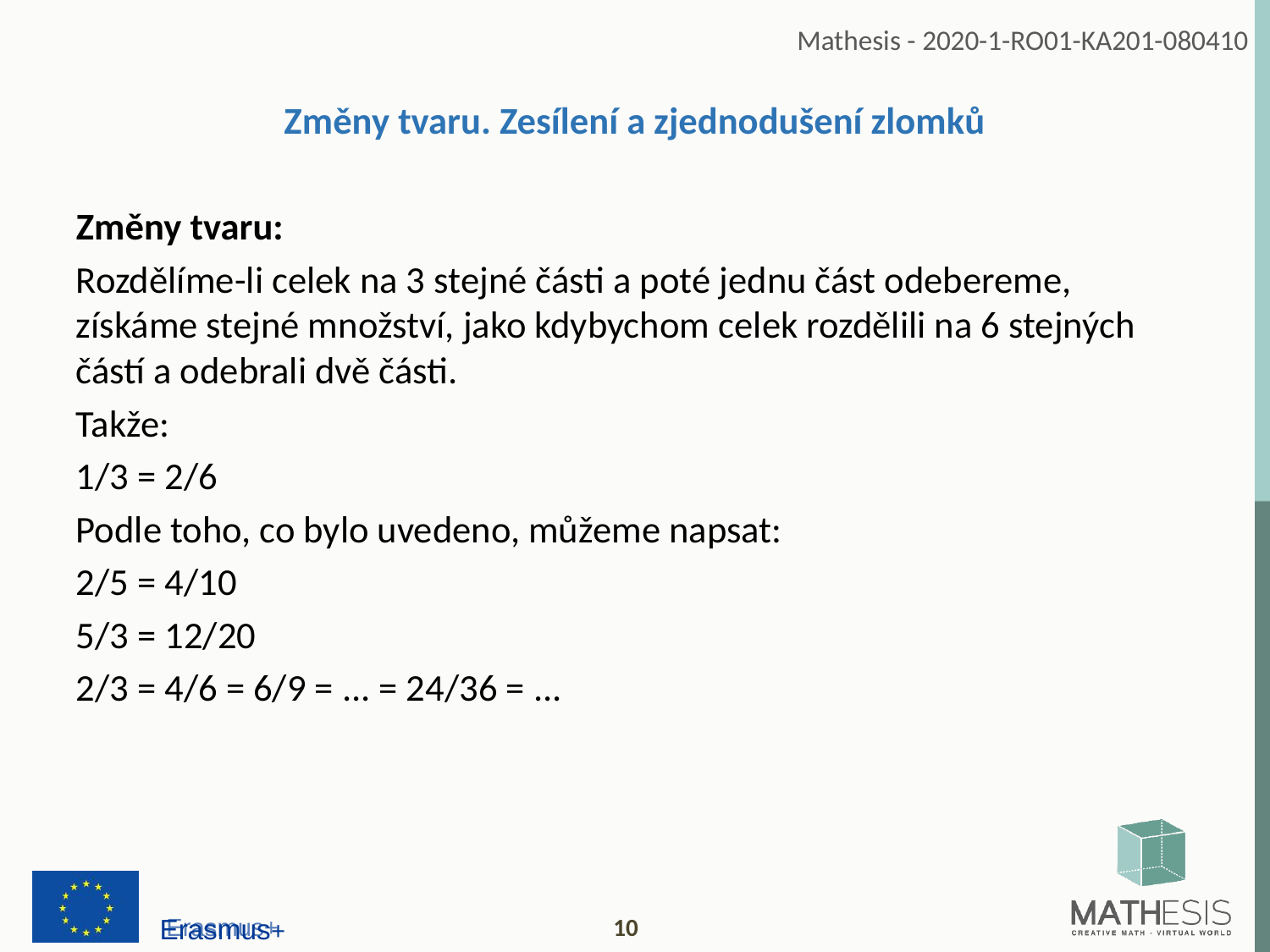

Změny tvaru. Zesílení a zjednodušení zlomků

Změny tvaru:
Rozdělíme-li celek na 3 stejné části a poté jednu část odebereme, získáme stejné množství, jako kdybychom celek rozdělili na 6 stejných částí a odebrali dvě části.
Takže:
1/3 = 2/6
Podle toho, co bylo uvedeno, můžeme napsat:
2/5 = 4/10
5/3 = 12/20
2/3 = 4/6 = 6/9 = ... = 24/36 = ...